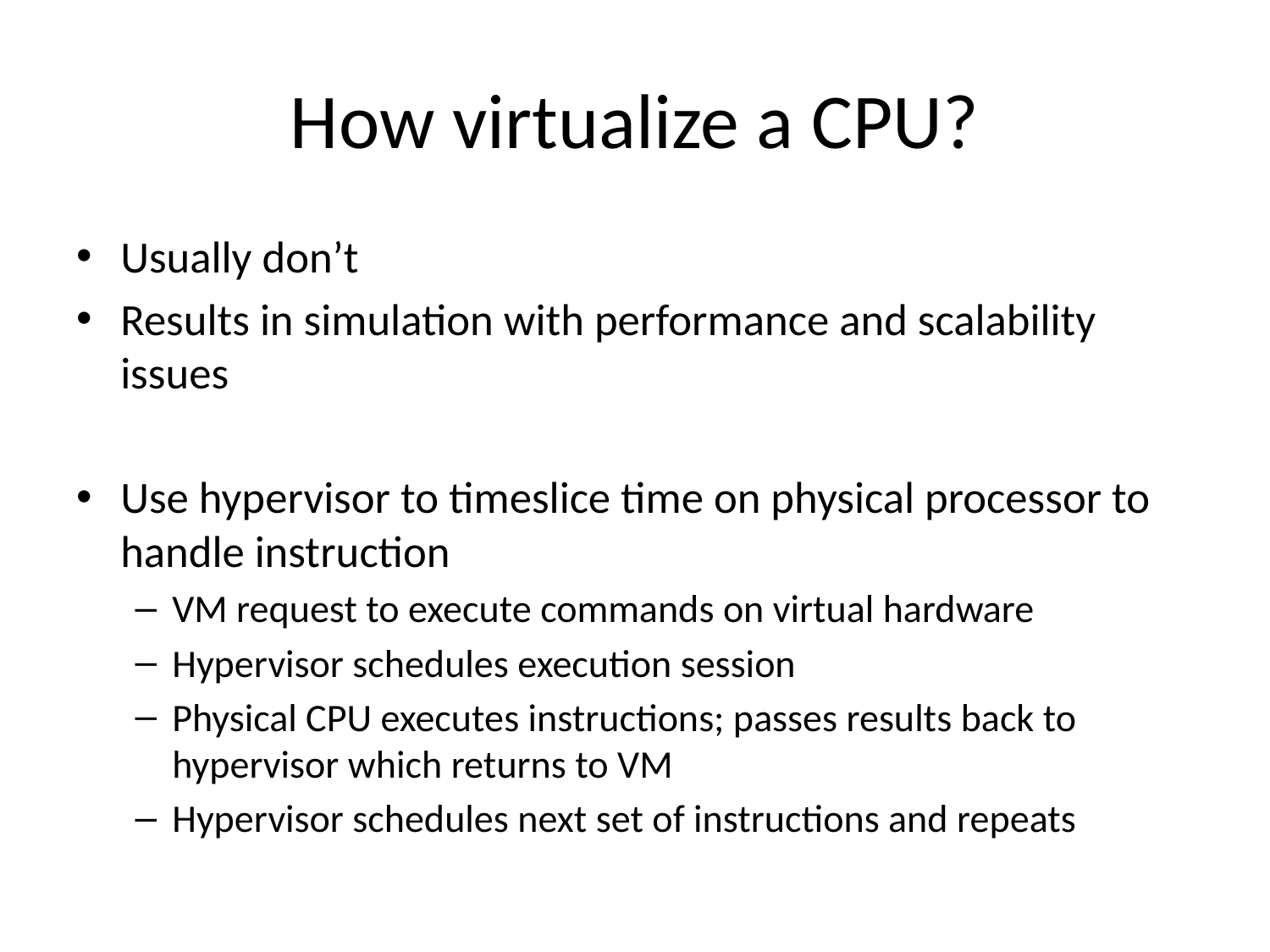

# How virtualize a CPU?
Usually don’t
Results in simulation with performance and scalability issues

Use hypervisor to timeslice time on physical processor to handle instruction
VM request to execute commands on virtual hardware
Hypervisor schedules execution session
Physical CPU executes instructions; passes results back to hypervisor which returns to VM
Hypervisor schedules next set of instructions and repeats